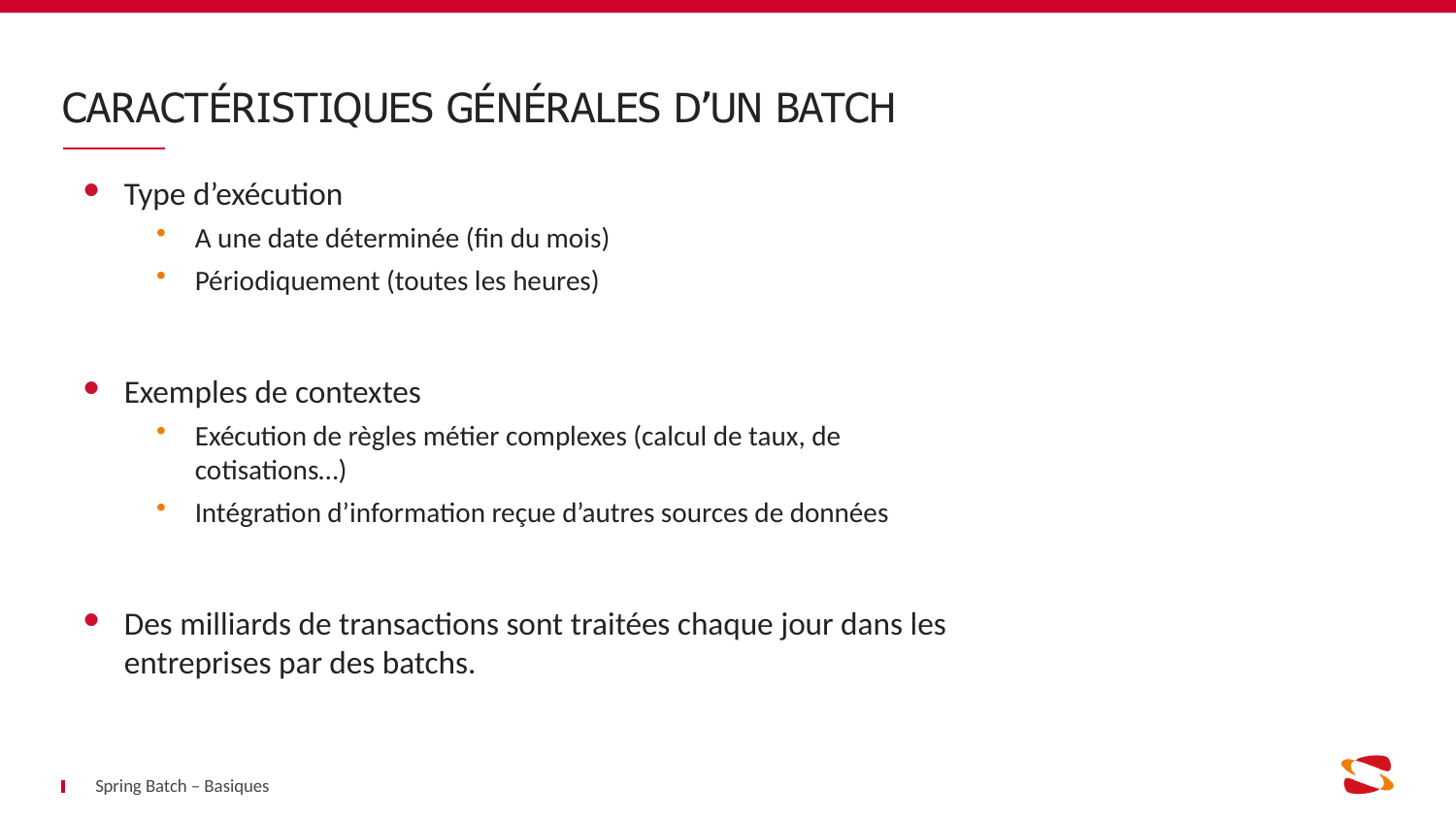

# Caractéristiques générales d’un batch

Type d’exécution
A une date déterminée (fin du mois)
Périodiquement (toutes les heures)

Exemples de contextes
Exécution de règles métier complexes (calcul de taux, de cotisations…)
Intégration d’information reçue d’autres sources de données

Des milliards de transactions sont traitées chaque jour dans les entreprises par des batchs.
Spring Batch – Basiques